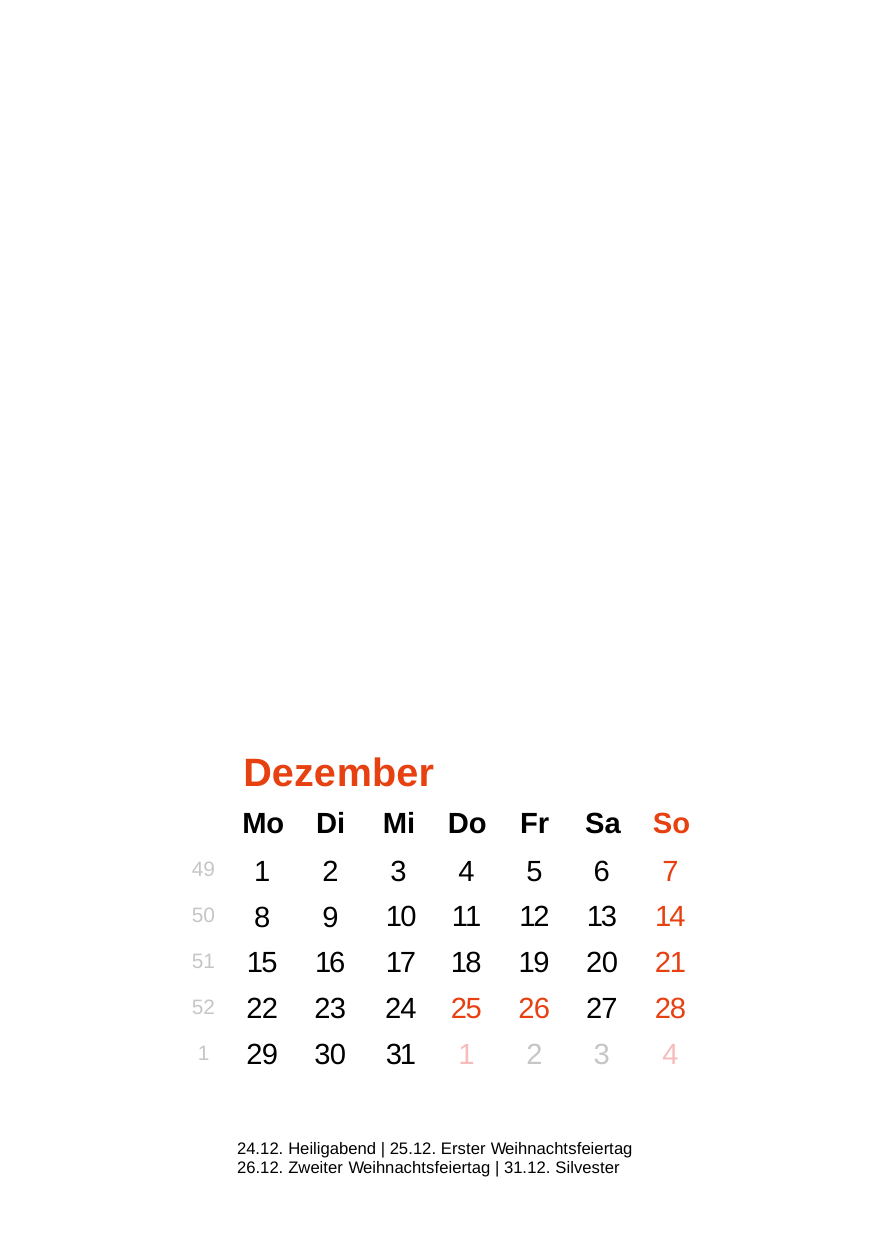

D
e
z
e
m
b
e
r
Mo
Di
Mi
Do
Fr
Sa
So
1
2
3
4
5
6
7
49
1
0
1
1
1
2
1
3
1
4
8
9
50
1
5
1
6
1
7
1
8
1
9
2
0
2
1
51
2
2
2
3
2
4
2
5
2
6
2
7
2
8
52
2
9
3
0
3
1
1
2
3
4
1
24.12. Heiligabend | 25.12. Erster
W
eihnachtsfeiertag
26.12. Zweiter
W
eihnachtsfeiertag | 31.12. Silvester